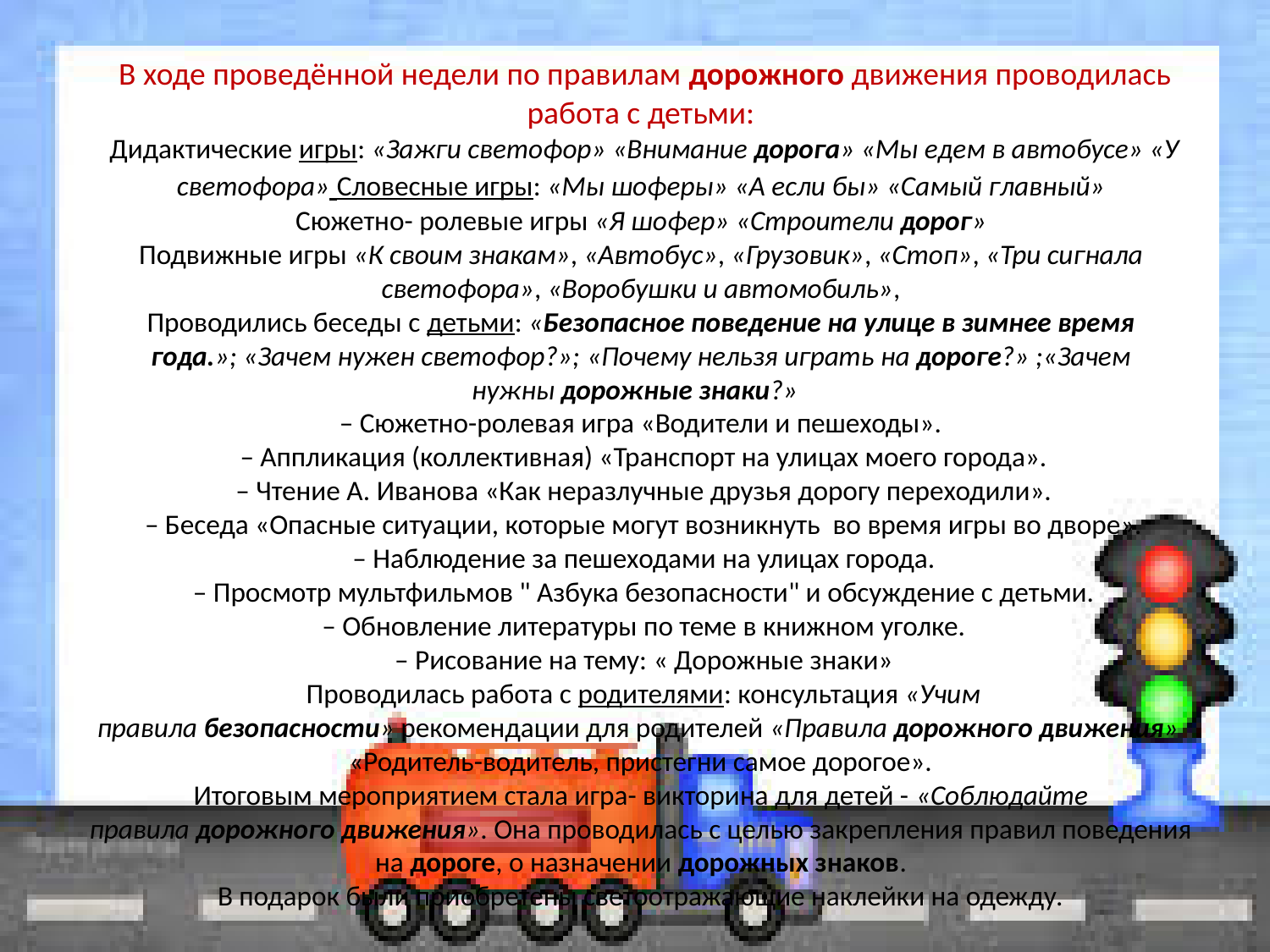

# В ходе проведённой недели по правилам дорожного движения проводилась работа с детьми: Дидактические игры: «Зажги светофор» «Внимание дорога» «Мы едем в автобусе» «У светофора» Словесные игры: «Мы шоферы» «А если бы» «Самый главный» Сюжетно- ролевые игры «Я шофер» «Строители дорог» Подвижные игры «К своим знакам», «Автобус», «Грузовик», «Стоп», «Три сигнала светофора», «Воробушки и автомобиль», Проводились беседы с детьми: «Безопасное поведение на улице в зимнее время года.»; «Зачем нужен светофор?»; «Почему нельзя играть на дороге?» ;«Зачем нужны дорожные знаки?» – Сюжетно-ролевая игра «Водители и пешеходы». – Аппликация (коллективная) «Транспорт на улицах моего города». – Чтение А. Иванова «Как неразлучные друзья дорогу переходили». – Беседа «Опасные ситуации, которые могут возникнуть  во время игры во дворе». – Наблюдение за пешеходами на улицах города. – Просмотр мультфильмов " Азбука безопасности" и обсуждение с детьми. – Обновление литературы по теме в книжном уголке. – Рисование на тему: « Дорожные знаки»  Проводилась работа с родителями: консультация «Учим правила безопасности» рекомендации для родителей «Правила дорожного движения»  «Родитель-водитель, пристегни самое дорогое». Итоговым мероприятием стала игра- викторина для детей - «Соблюдайте правила дорожного движения». Она проводилась с целью закрепления правил поведения на дороге, о назначении дорожных знаков. В подарок были приобретены светоотражающие наклейки на одежду.